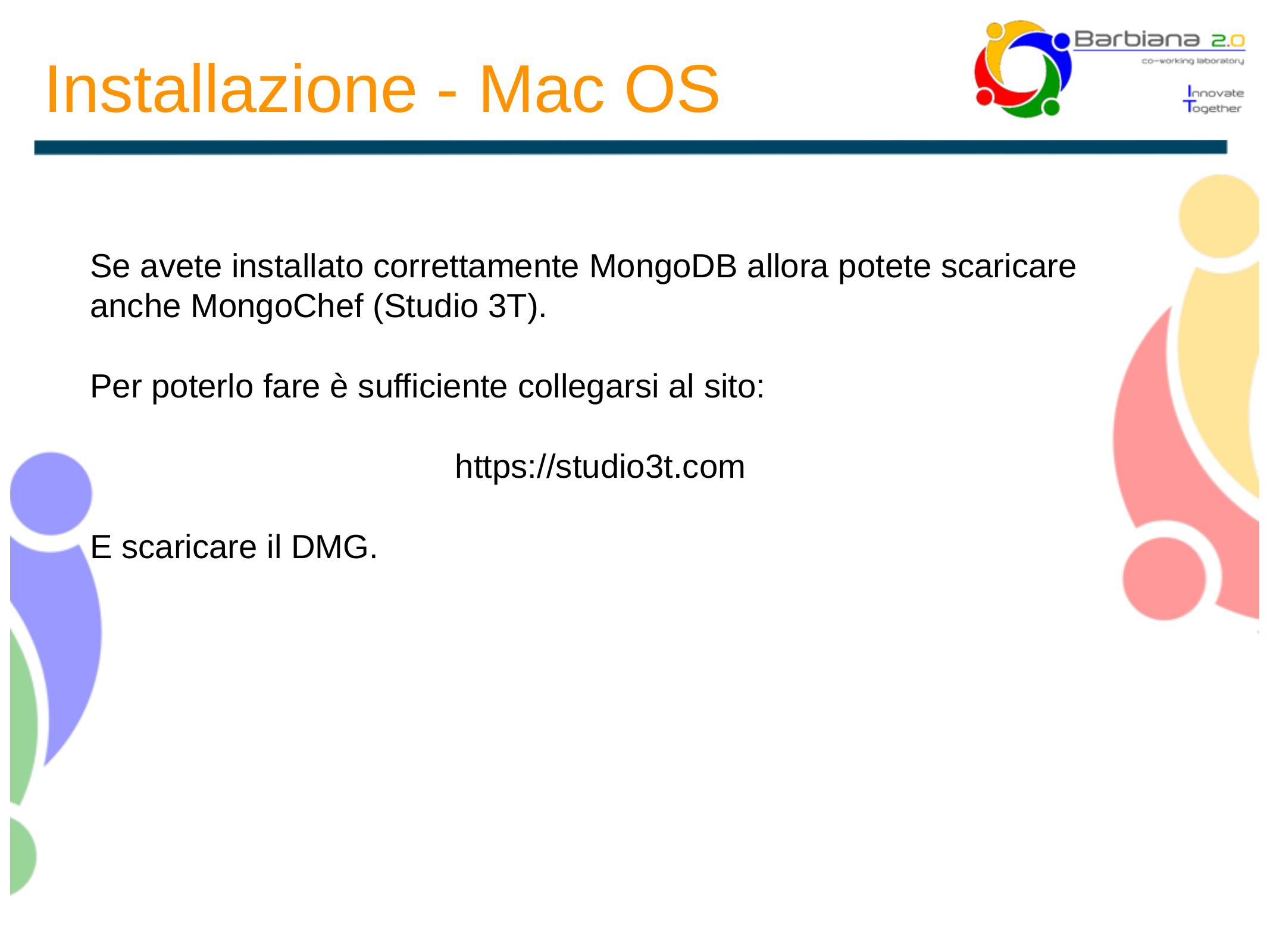

# Installazione - Mac OS
Se avete installato correttamente MongoDB allora potete scaricare anche MongoChef (Studio 3T).

Per poterlo fare è sufficiente collegarsi al sito:

https://studio3t.com

E scaricare il DMG.
10